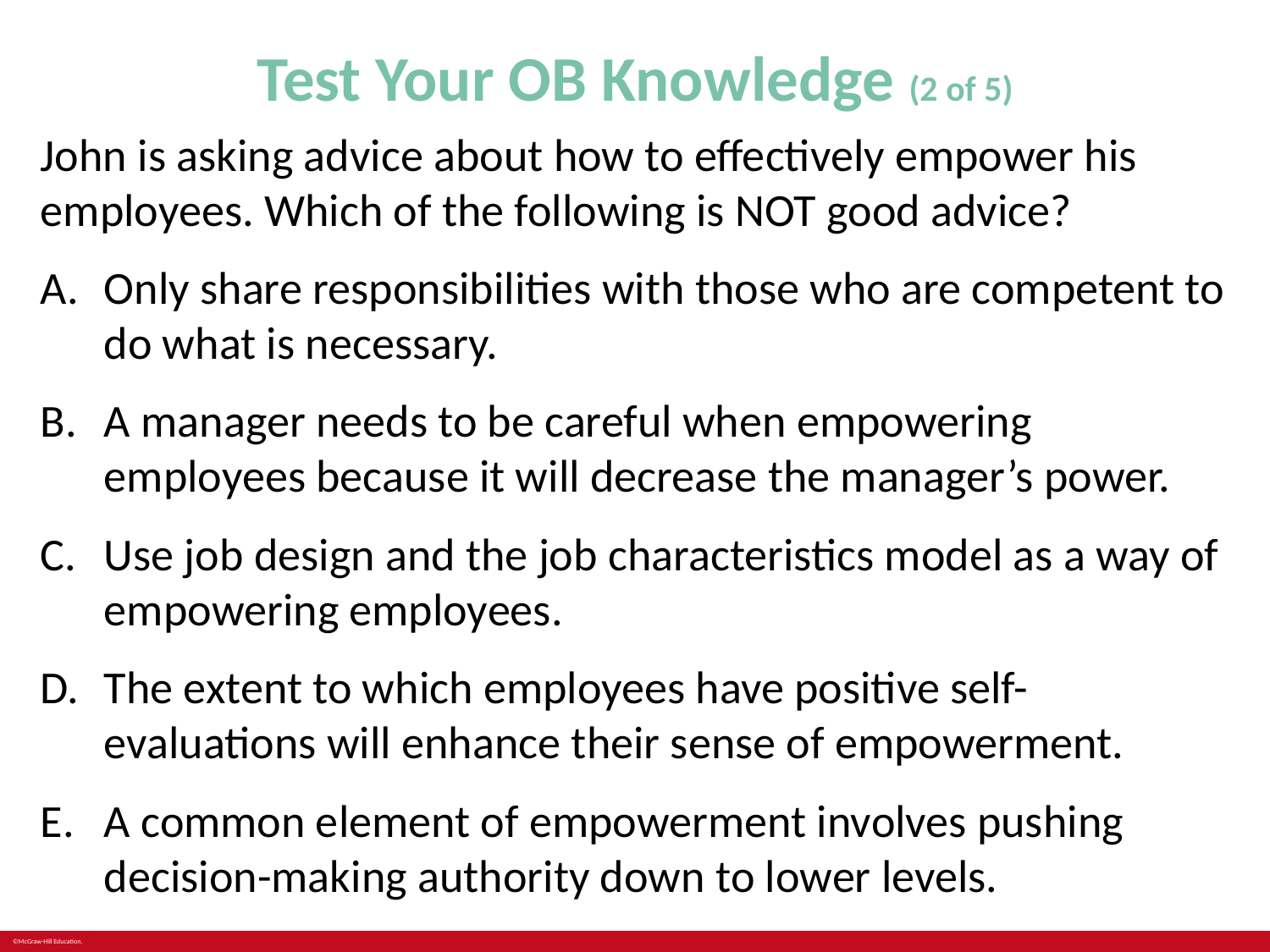

# Test Your OB Knowledge (2 of 5)
John is asking advice about how to effectively empower his employees. Which of the following is NOT good advice?
Only share responsibilities with those who are competent to do what is necessary.
A manager needs to be careful when empowering employees because it will decrease the manager’s power.
Use job design and the job characteristics model as a way of empowering employees.
The extent to which employees have positive self-evaluations will enhance their sense of empowerment.
A common element of empowerment involves pushing decision-making authority down to lower levels.